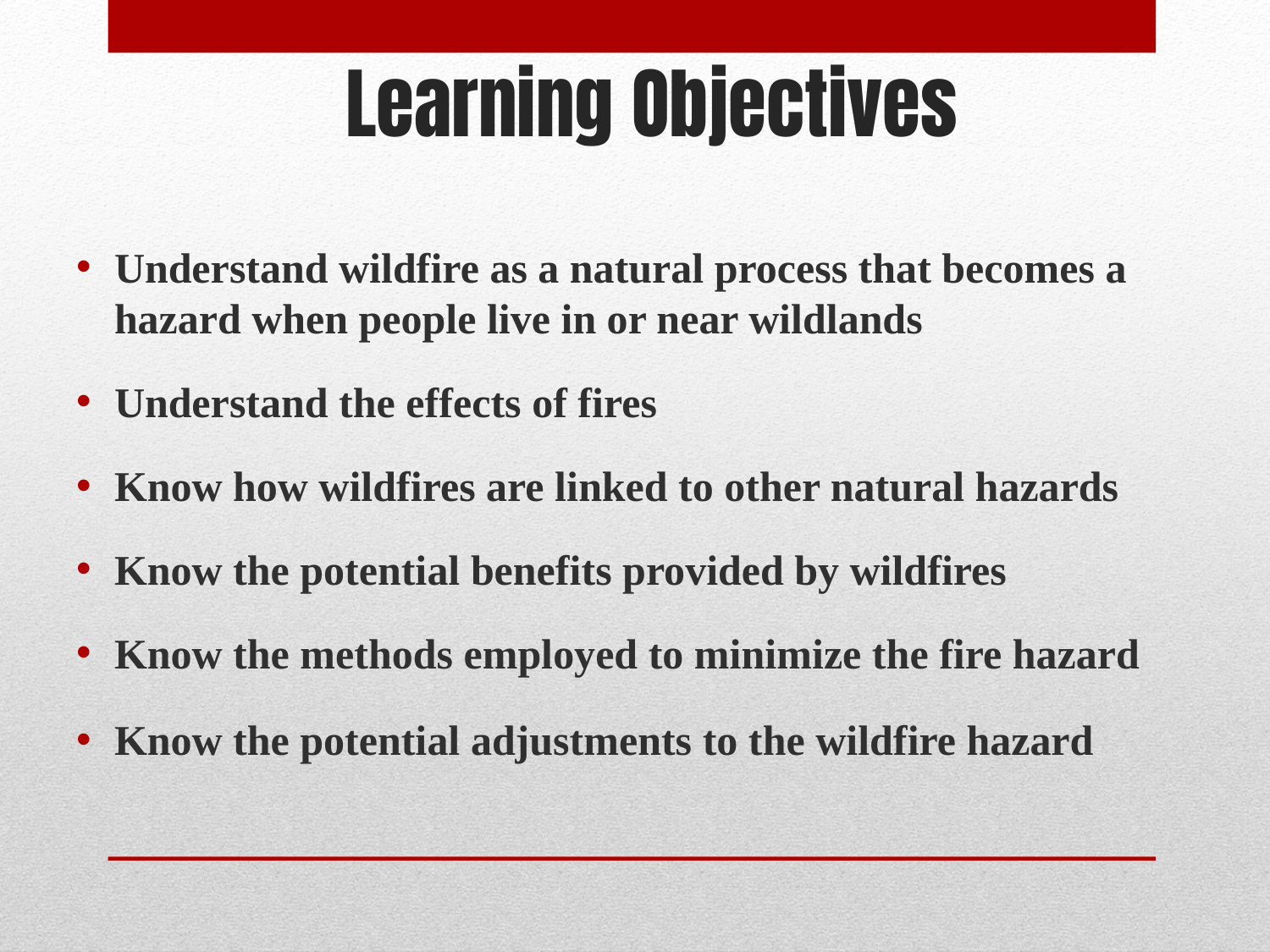

Learning Objectives
Understand wildfire as a natural process that becomes a hazard when people live in or near wildlands

Understand the effects of fires

Know how wildfires are linked to other natural hazards

Know the potential benefits provided by wildfires

Know the methods employed to minimize the fire hazard

Know the potential adjustments to the wildfire hazard